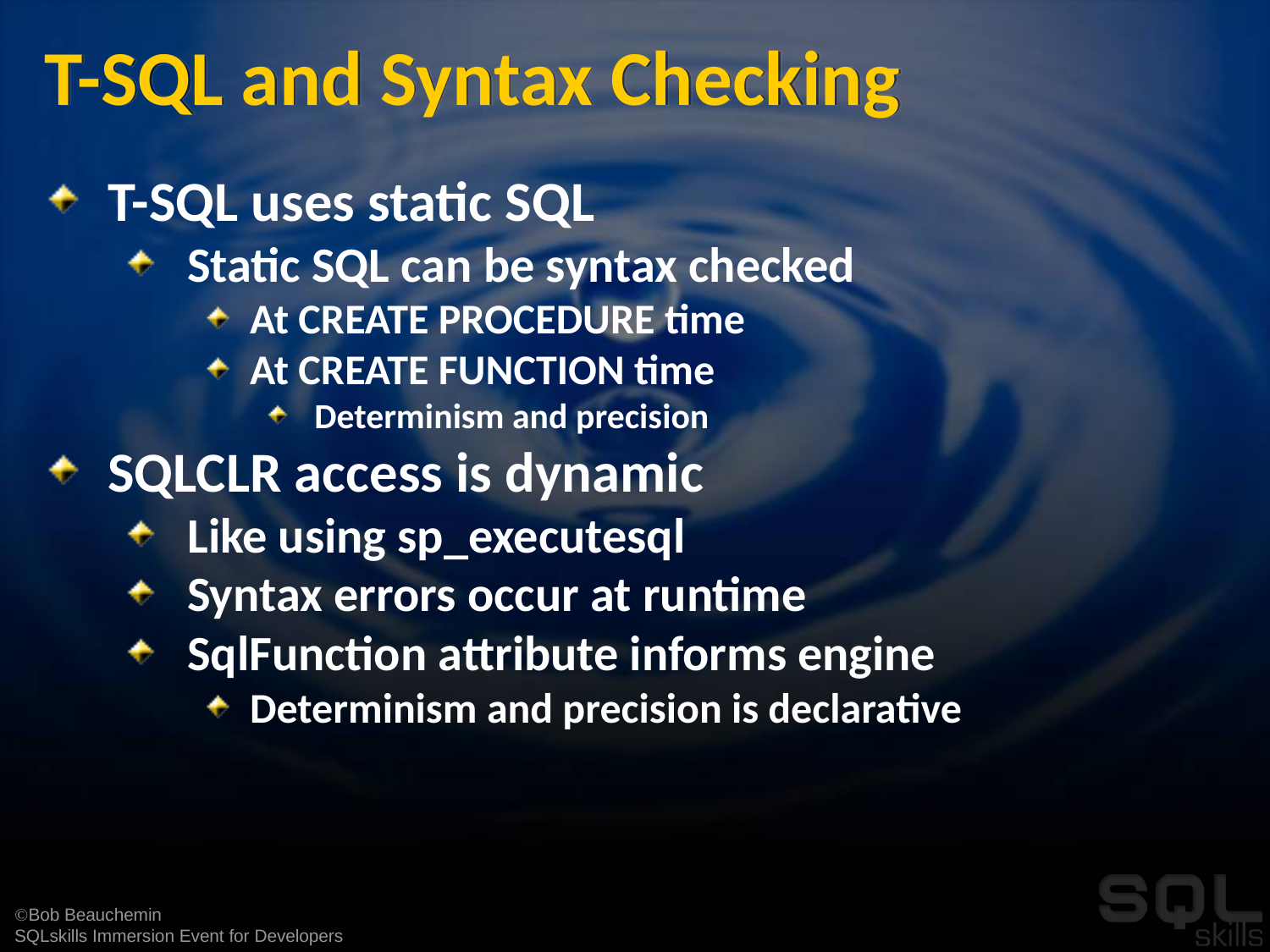

# T-SQL and Syntax Checking
T-SQL uses static SQL
Static SQL can be syntax checked
At CREATE PROCEDURE time
At CREATE FUNCTION time
Determinism and precision
SQLCLR access is dynamic
Like using sp_executesql
Syntax errors occur at runtime
SqlFunction attribute informs engine
Determinism and precision is declarative